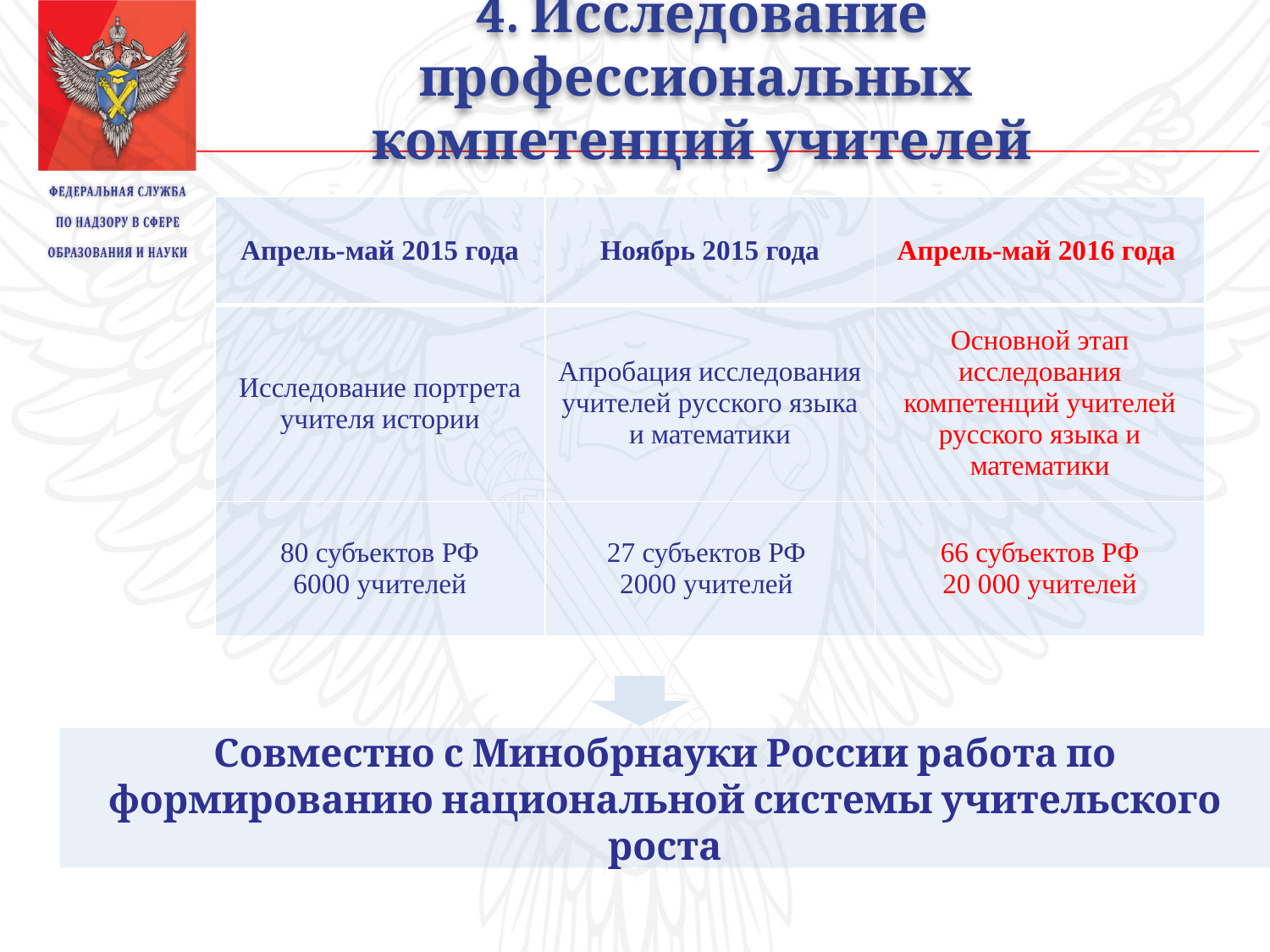

4. Исследование профессиональных
компетенций учителей
| Апрель-май 2015 года | Ноябрь 2015 года | Апрель-май 2016 года |
| --- | --- | --- |
| Исследование портрета учителя истории | Апробация исследования учителей русского языка и математики | Основной этап исследования компетенций учителей русского языка и математики |
| 80 субъектов РФ 6000 учителей | 27 субъектов РФ 2000 учителей | 66 субъектов РФ 20 000 учителей |

Совместно с Минобрнауки России работа по формированию национальной системы учительского роста